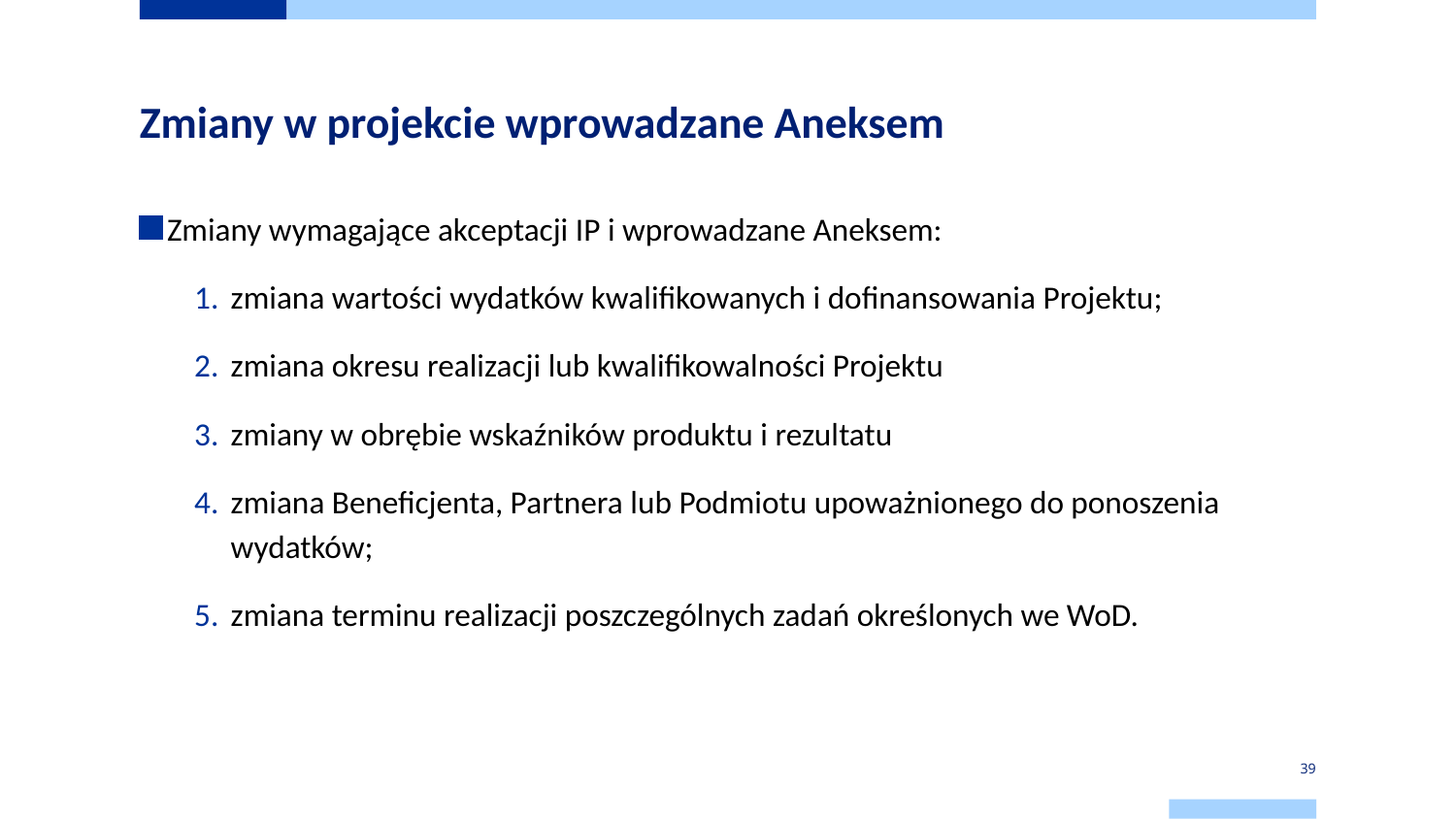

# Zmiany w projekcie wprowadzane Aneksem
Zmiany wymagające akceptacji IP i wprowadzane Aneksem:
zmiana wartości wydatków kwalifikowanych i dofinansowania Projektu;
zmiana okresu realizacji lub kwalifikowalności Projektu
zmiany w obrębie wskaźników produktu i rezultatu
zmiana Beneficjenta, Partnera lub Podmiotu upoważnionego do ponoszenia wydatków;
zmiana terminu realizacji poszczególnych zadań określonych we WoD.
39